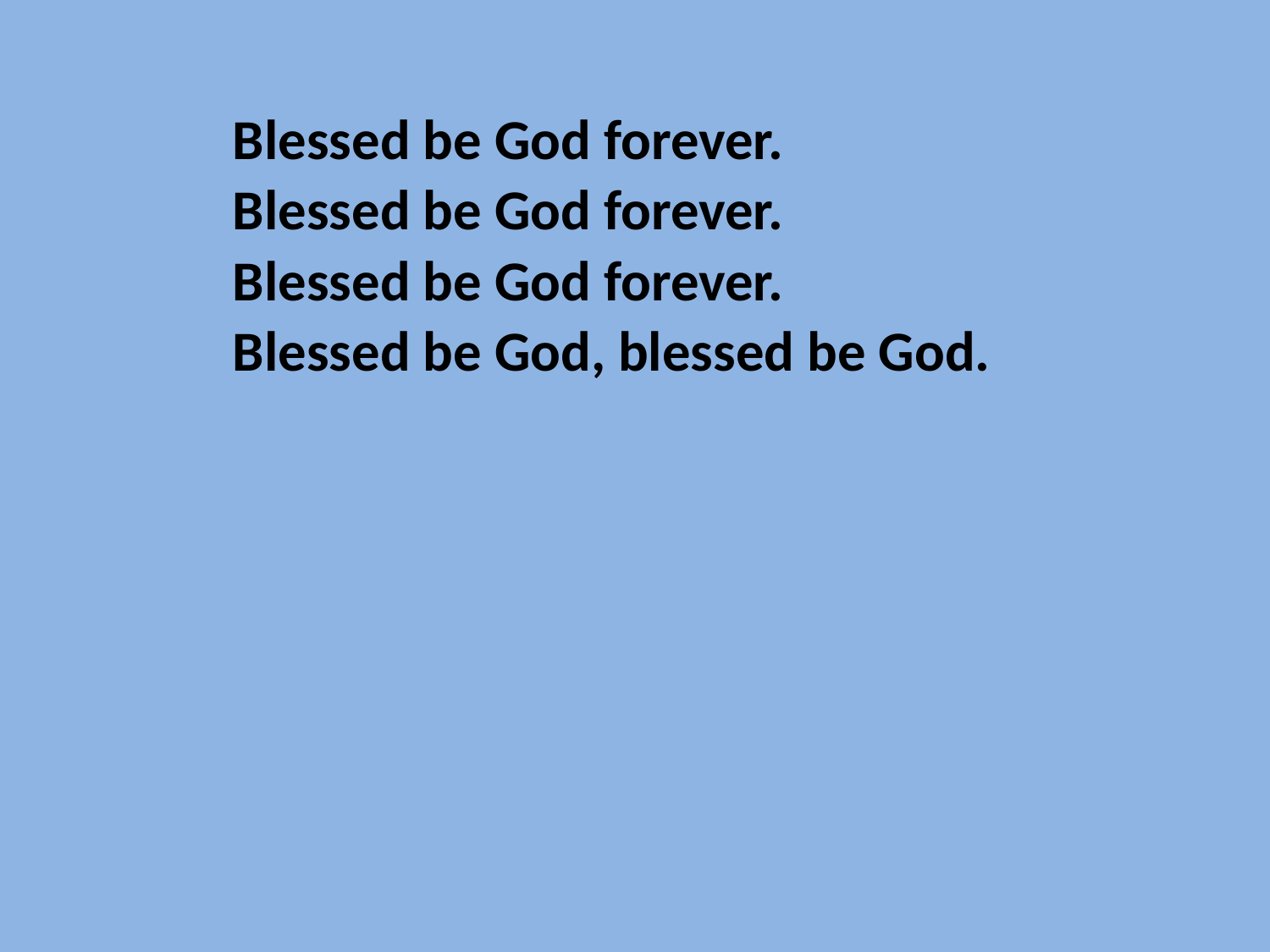

Blessed be God forever.
Blessed be God forever.
Blessed be God forever.
Blessed be God, blessed be God.